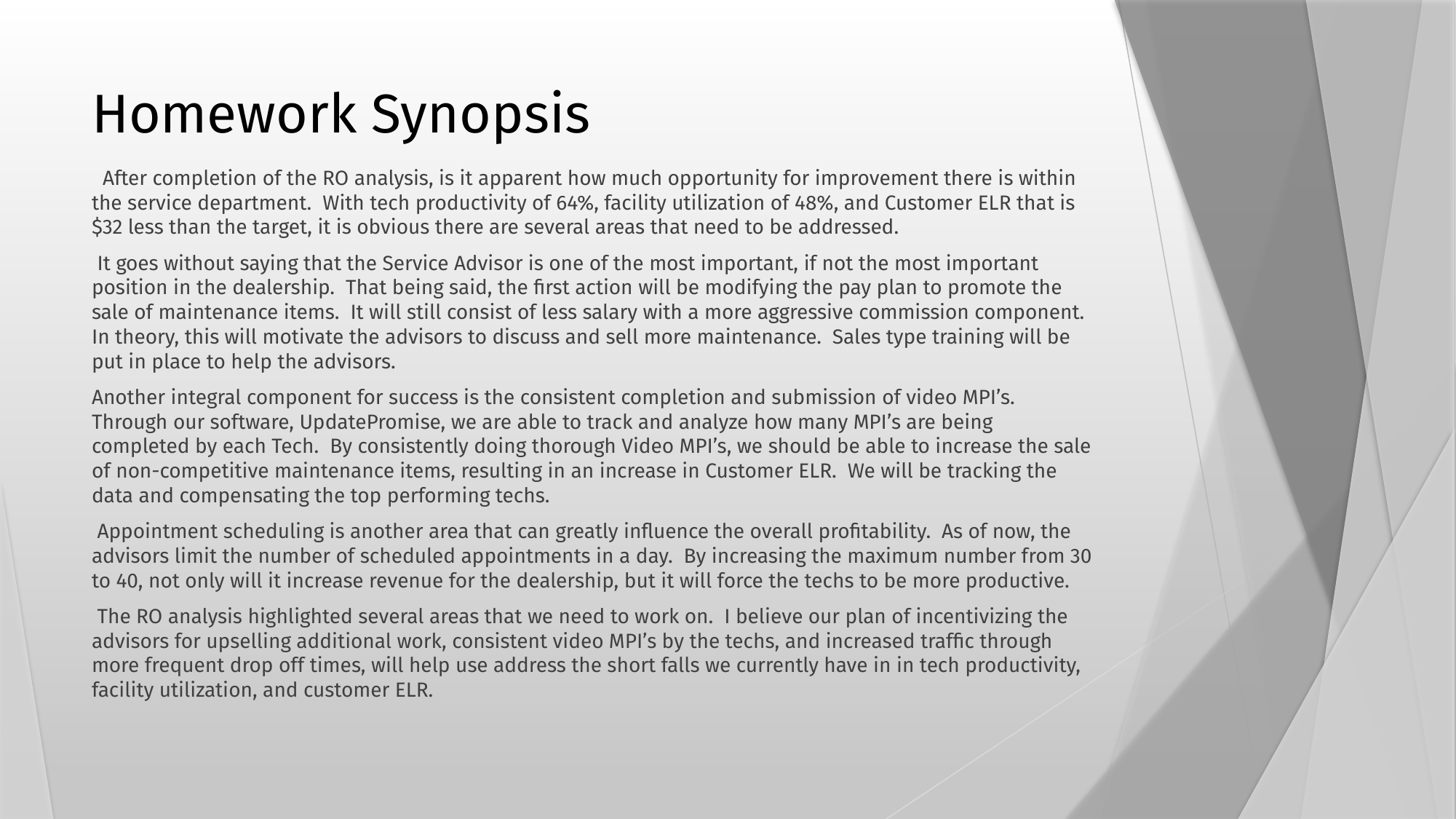

# Homework Synopsis
  After completion of the RO analysis, is it apparent how much opportunity for improvement there is within the service department.  With tech productivity of 64%, facility utilization of 48%, and Customer ELR that is $32 less than the target, it is obvious there are several areas that need to be addressed.
 It goes without saying that the Service Advisor is one of the most important, if not the most important position in the dealership.  That being said, the first action will be modifying the pay plan to promote the sale of maintenance items.  It will still consist of less salary with a more aggressive commission component.  In theory, this will motivate the advisors to discuss and sell more maintenance.  Sales type training will be put in place to help the advisors.
Another integral component for success is the consistent completion and submission of video MPI’s.  Through our software, UpdatePromise, we are able to track and analyze how many MPI’s are being completed by each Tech.  By consistently doing thorough Video MPI’s, we should be able to increase the sale of non-competitive maintenance items, resulting in an increase in Customer ELR.  We will be tracking the data and compensating the top performing techs.
 Appointment scheduling is another area that can greatly influence the overall profitability.  As of now, the advisors limit the number of scheduled appointments in a day.  By increasing the maximum number from 30 to 40, not only will it increase revenue for the dealership, but it will force the techs to be more productive.
 The RO analysis highlighted several areas that we need to work on.  I believe our plan of incentivizing the advisors for upselling additional work, consistent video MPI’s by the techs, and increased traffic through more frequent drop off times, will help use address the short falls we currently have in in tech productivity, facility utilization, and customer ELR.